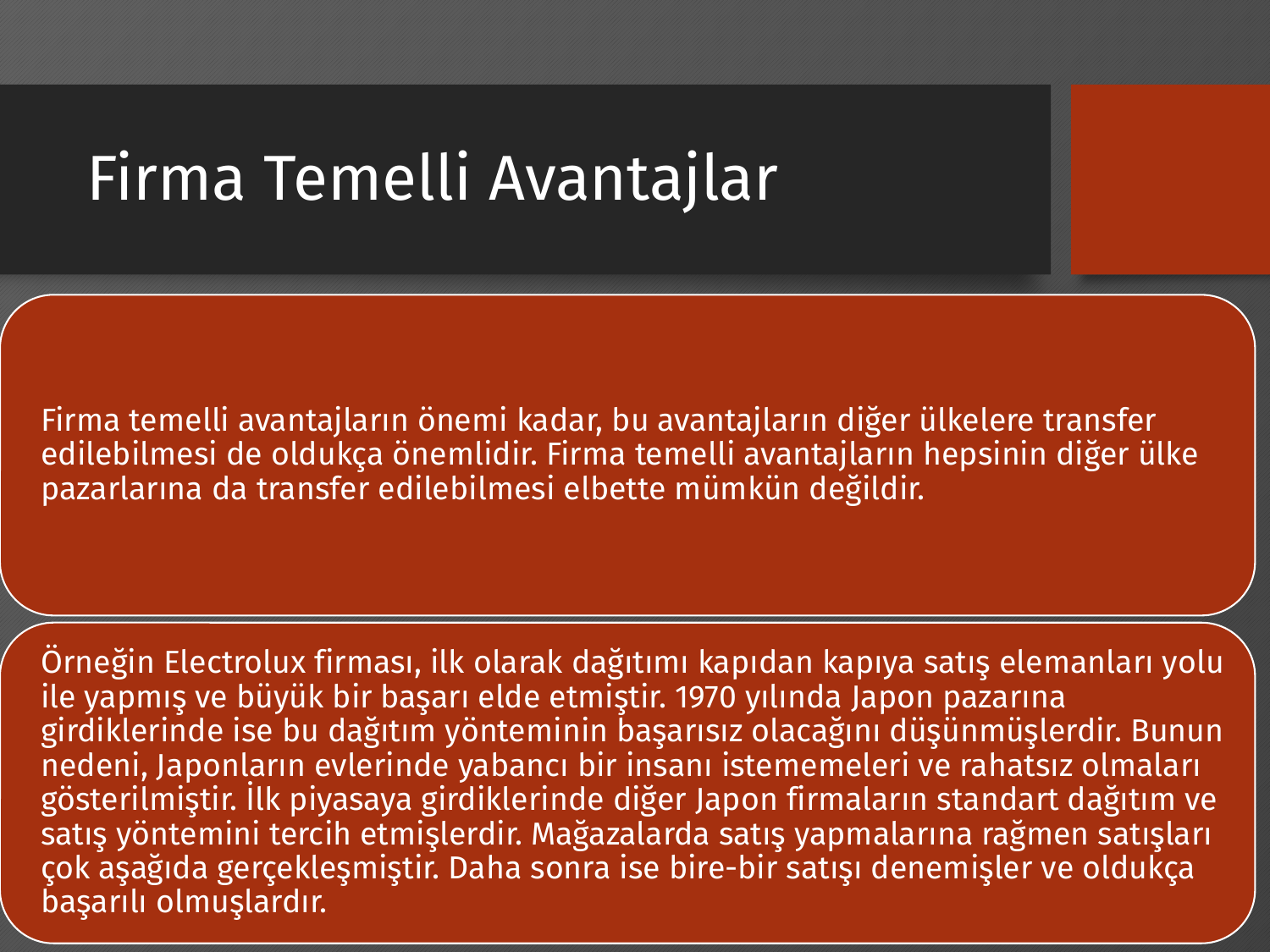

# Firma Temelli Avantajlar
Firma temelli avantajların önemi kadar, bu avantajların diğer ülkelere transfer edilebilmesi de oldukça önemlidir. Firma temelli avantajların hepsinin diğer ülke pazarlarına da transfer edilebilmesi elbette mümkün değildir.
Örneğin Electrolux firması, ilk olarak dağıtımı kapıdan kapıya satış elemanları yolu ile yapmış ve büyük bir başarı elde etmiştir. 1970 yılında Japon pazarına girdiklerinde ise bu dağıtım yönteminin başarısız olacağını düşünmüşlerdir. Bunun nedeni, Japonların evlerinde yabancı bir insanı istememeleri ve rahatsız olmaları gösterilmiştir. İlk piyasaya girdiklerinde diğer Japon firmaların standart dağıtım ve satış yöntemini tercih etmişlerdir. Mağazalarda satış yapmalarına rağmen satışları çok aşağıda gerçekleşmiştir. Daha sonra ise bire-bir satışı denemişler ve oldukça başarılı olmuşlardır.